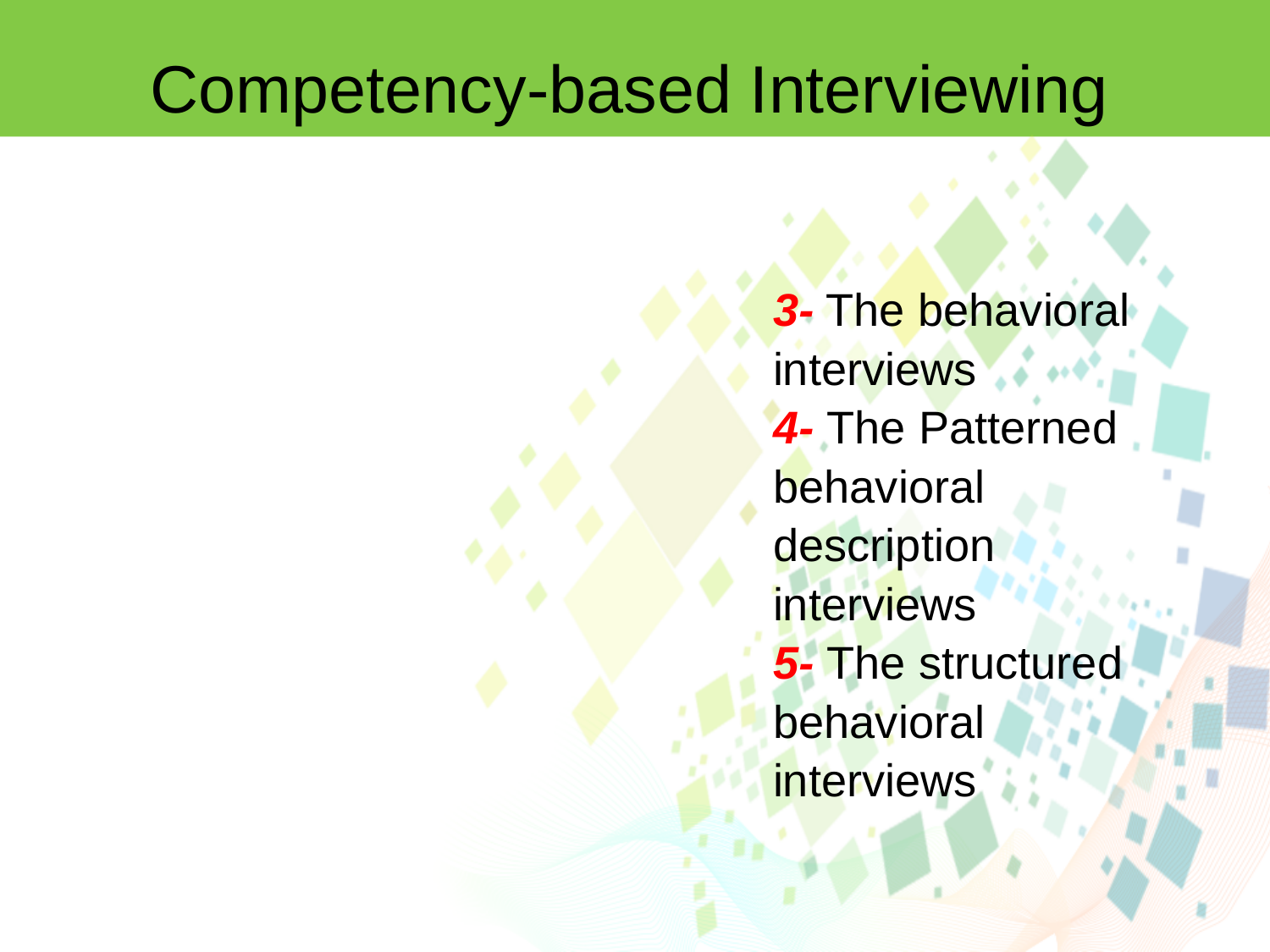

Competency-based Interviewing
3- The behavioral interviews
4- The Patterned behavioral description interviews
5- The structured behavioral interviews